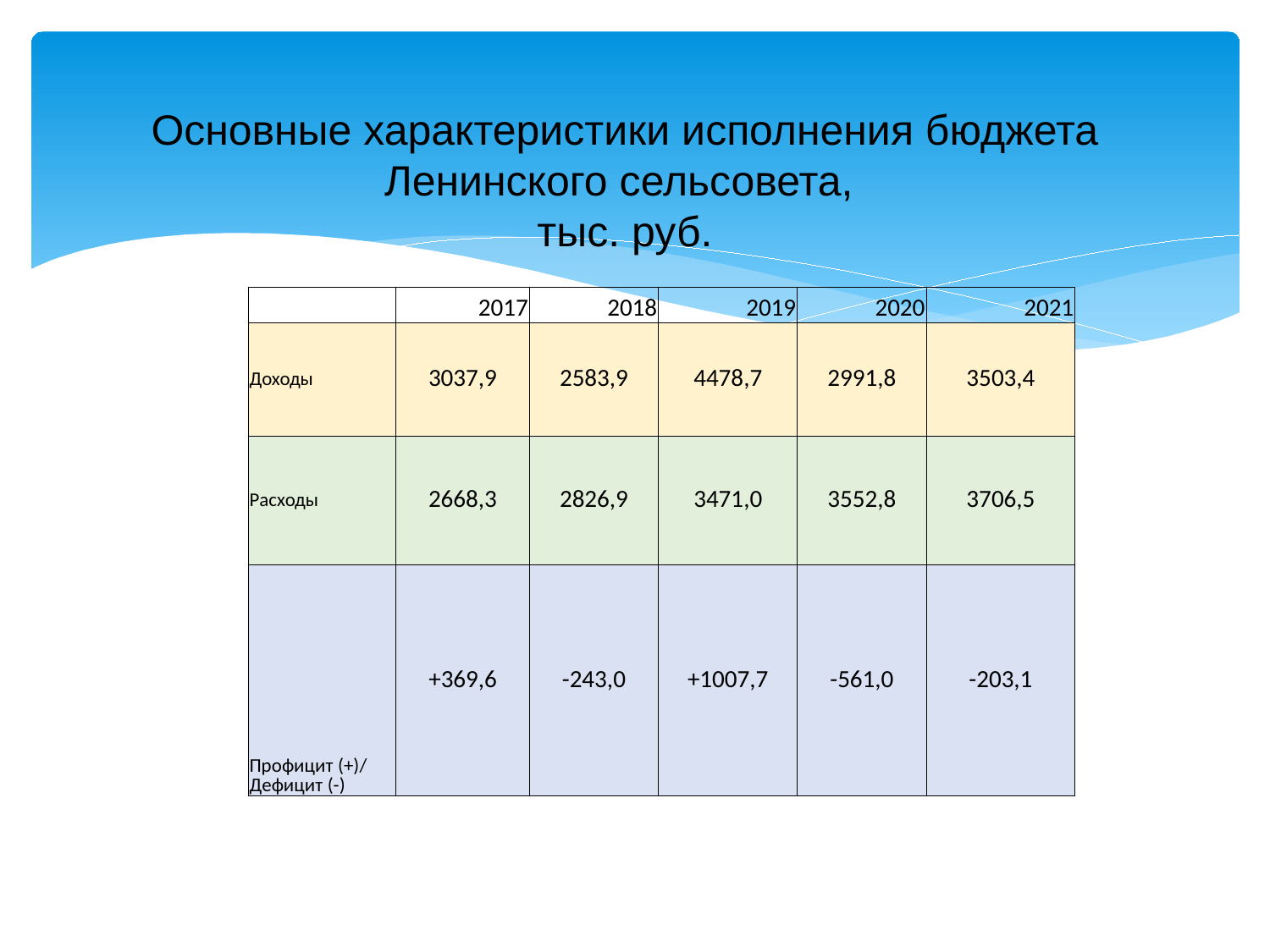

Основные характеристики исполнения бюджета Ленинского сельсовета,
тыс. руб.
|  | 2017 | 2018 | 2019 | 2020 | 2021 |
| --- | --- | --- | --- | --- | --- |
| Доходы | 3037,9 | 2583,9 | 4478,7 | 2991,8 | 3503,4 |
| Расходы | 2668,3 | 2826,9 | 3471,0 | 3552,8 | 3706,5 |
| Профицит (+)/ Дефицит (-) | +369,6 | -243,0 | +1007,7 | -561,0 | -203,1 |

[unsupported chart]